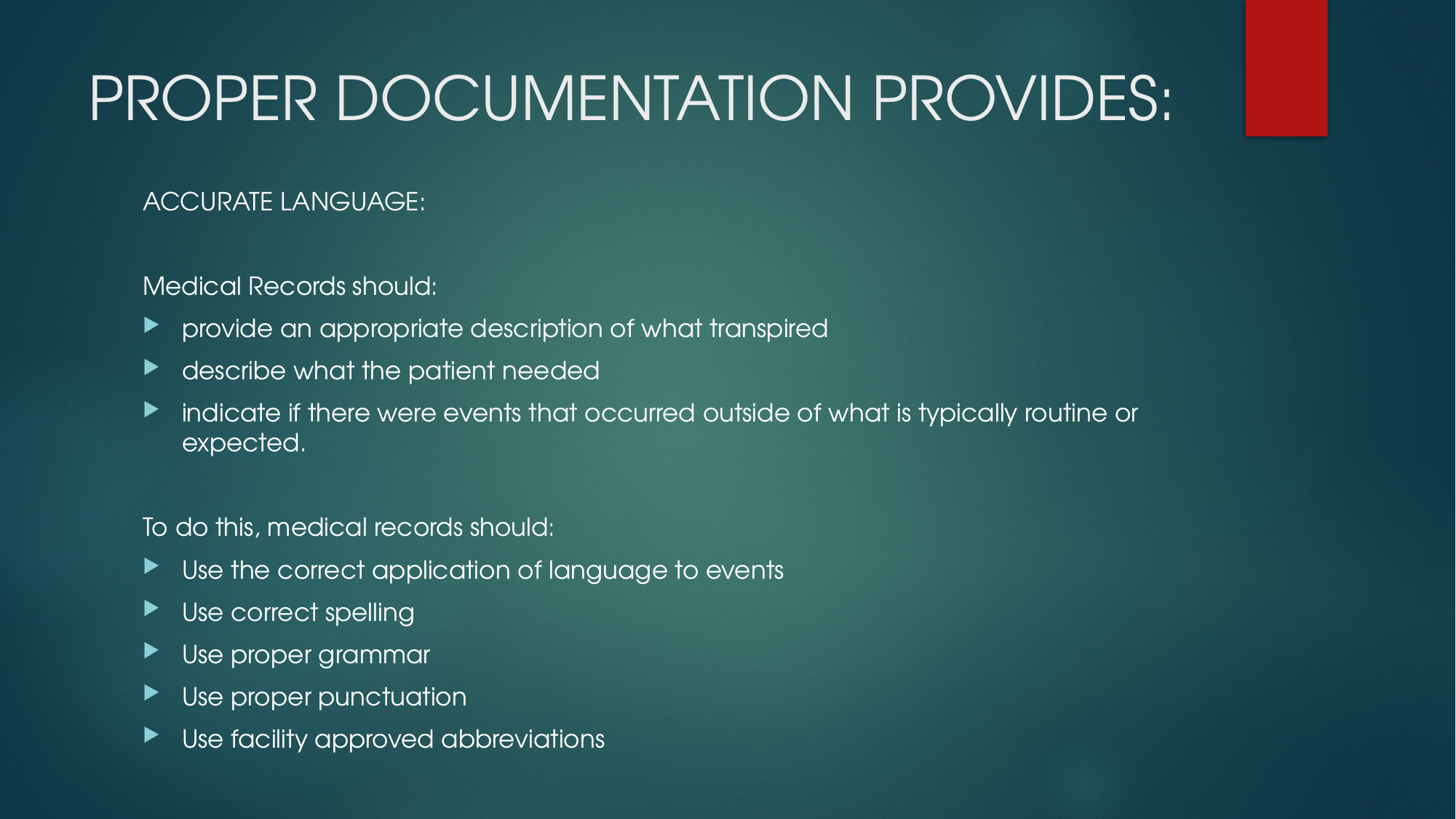

# PROPER DOCUMENTATION PROVIDES:
ACCURATE LANGUAGE:

Medical Records should:
provide an appropriate description of what transpired
describe what the patient needed
indicate if there were events that occurred outside of what is typically routine or expected.

To do this, medical records should:
Use the correct application of language to events
Use correct spelling
Use proper grammar
Use proper punctuation
Use facility approved abbreviations